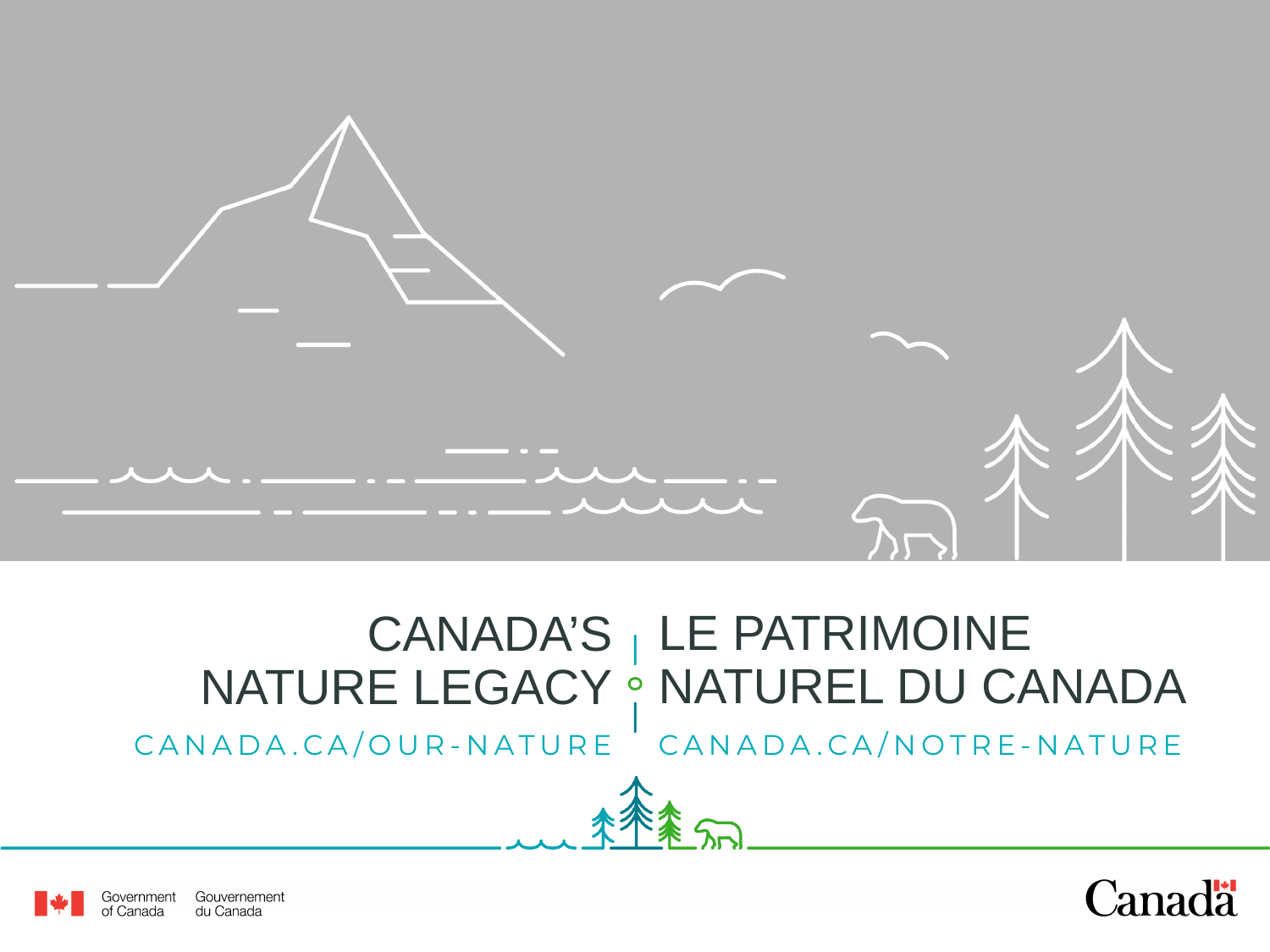

# Canada’s Nature Legacy
Le Patrimoine
Naturel du canada
Canada.ca/our-nature
Canada.ca/notre-nature